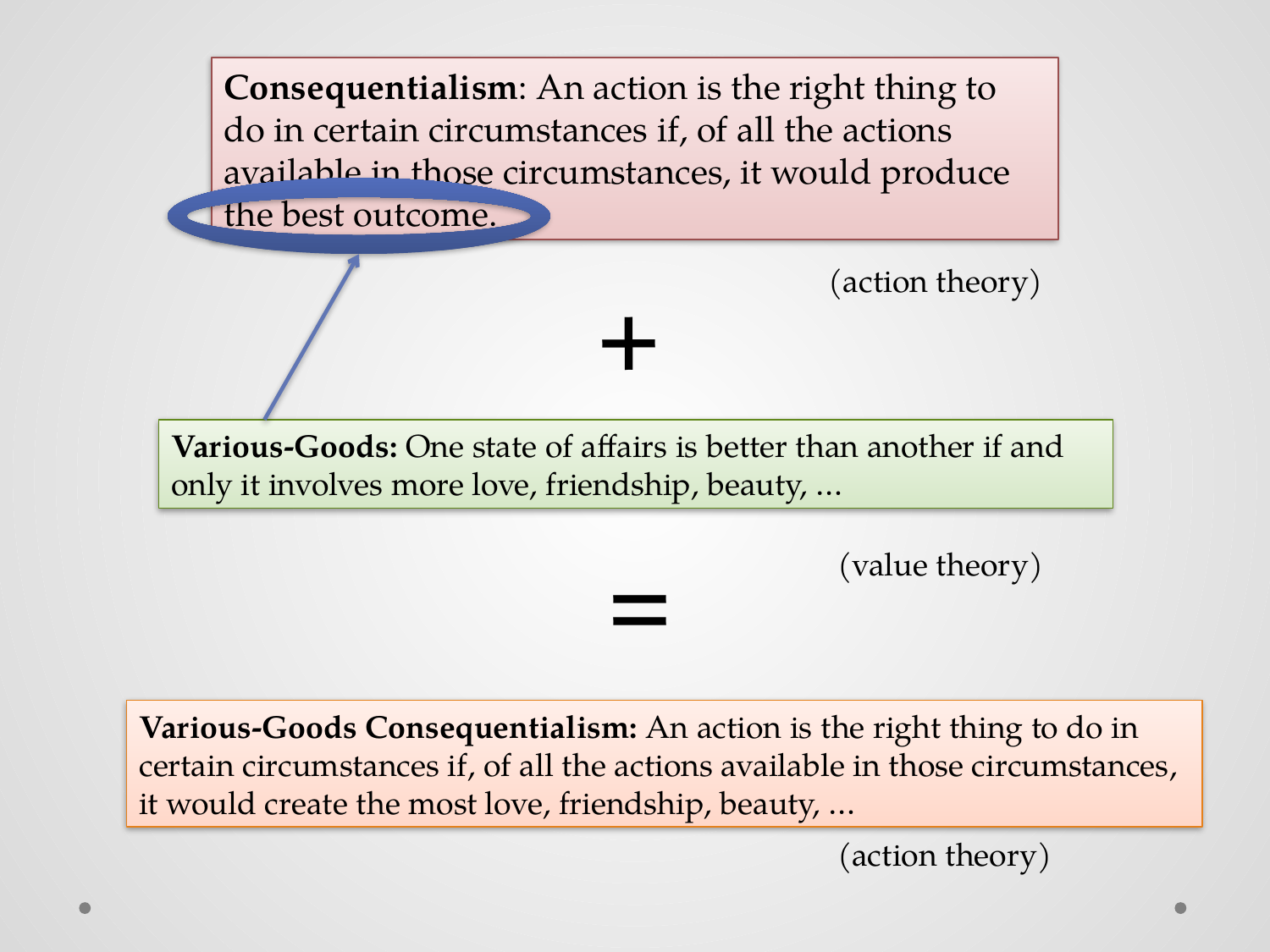

Consequentialism: An action is the right thing to do in certain circumstances if, of all the actions available in those circumstances, it would produce the best outcome.

(action theory)
+
Various-Goods: One state of affairs is better than another if and only it involves more love, friendship, beauty, …
=

(value theory)
Various-Goods Consequentialism: An action is the right thing to do in certain circumstances if, of all the actions available in those circumstances, it would create the most love, friendship, beauty, …
(action theory)